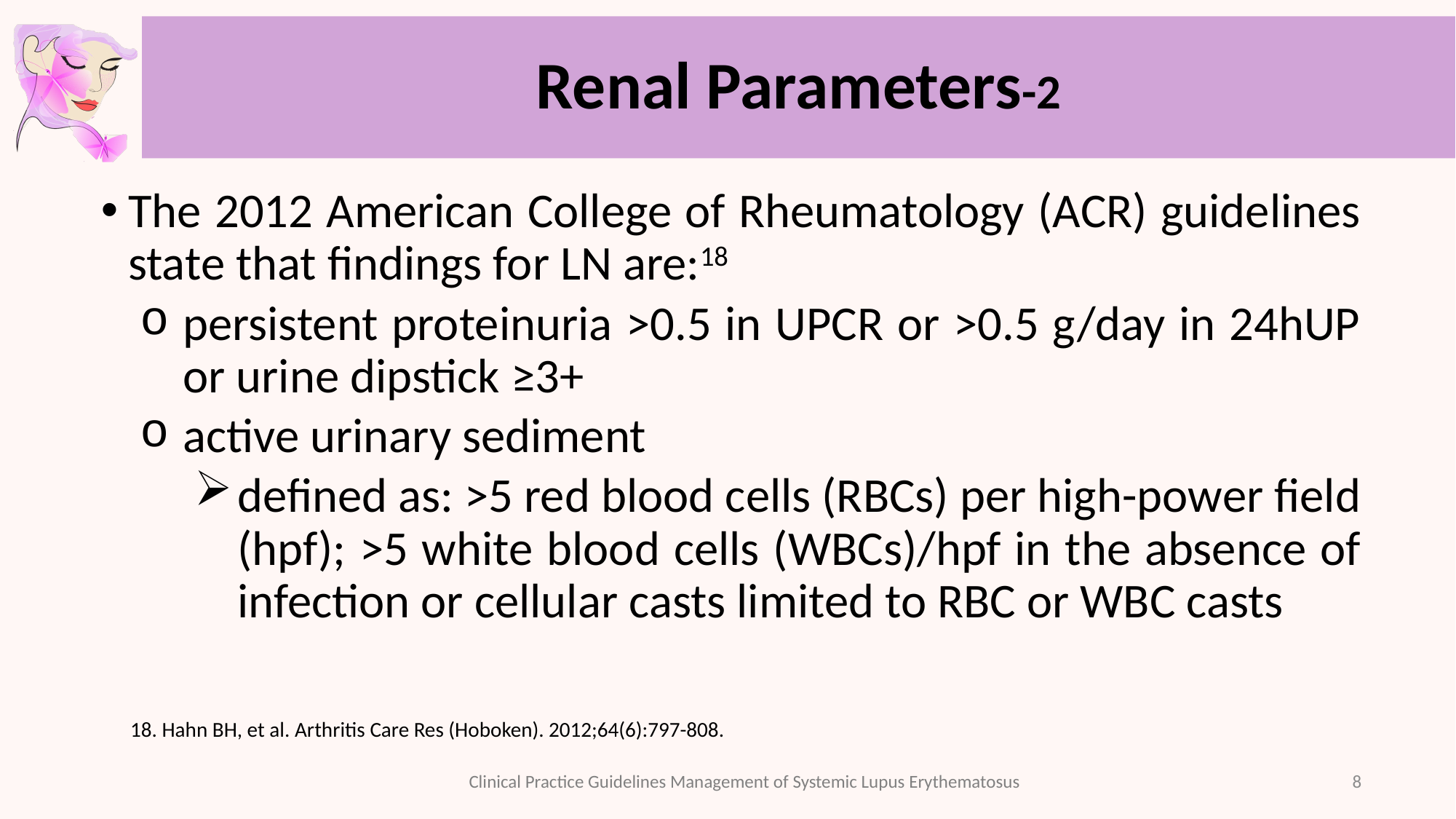

# Renal Parameters-2
The 2012 American College of Rheumatology (ACR) guidelines state that findings for LN are:18
persistent proteinuria >0.5 in UPCR or >0.5 g/day in 24hUP or urine dipstick ≥3+
active urinary sediment
defined as: >5 red blood cells (RBCs) per high-power field (hpf); >5 white blood cells (WBCs)/hpf in the absence of infection or cellular casts limited to RBC or WBC casts

18. Hahn BH, et al. Arthritis Care Res (Hoboken). 2012;64(6):797-808.
8